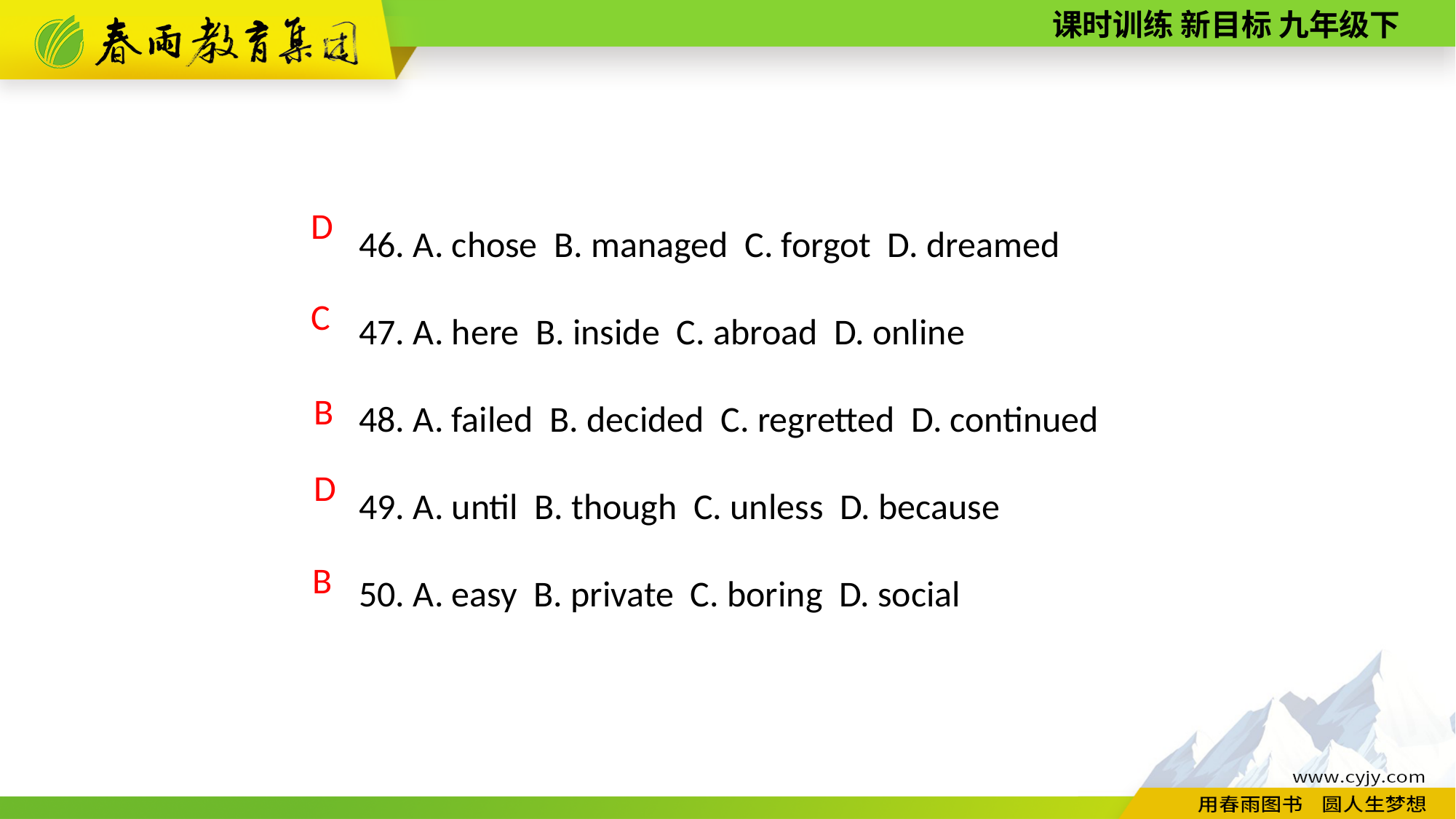

46. A. chose  B. managed  C. forgot  D. dreamed
47. A. here  B. inside  C. abroad  D. online
48. A. failed  B. decided  C. regretted  D. continued
49. A. until  B. though  C. unless  D. because
50. A. easy  B. private  C. boring  D. social
D
C
B
D
B